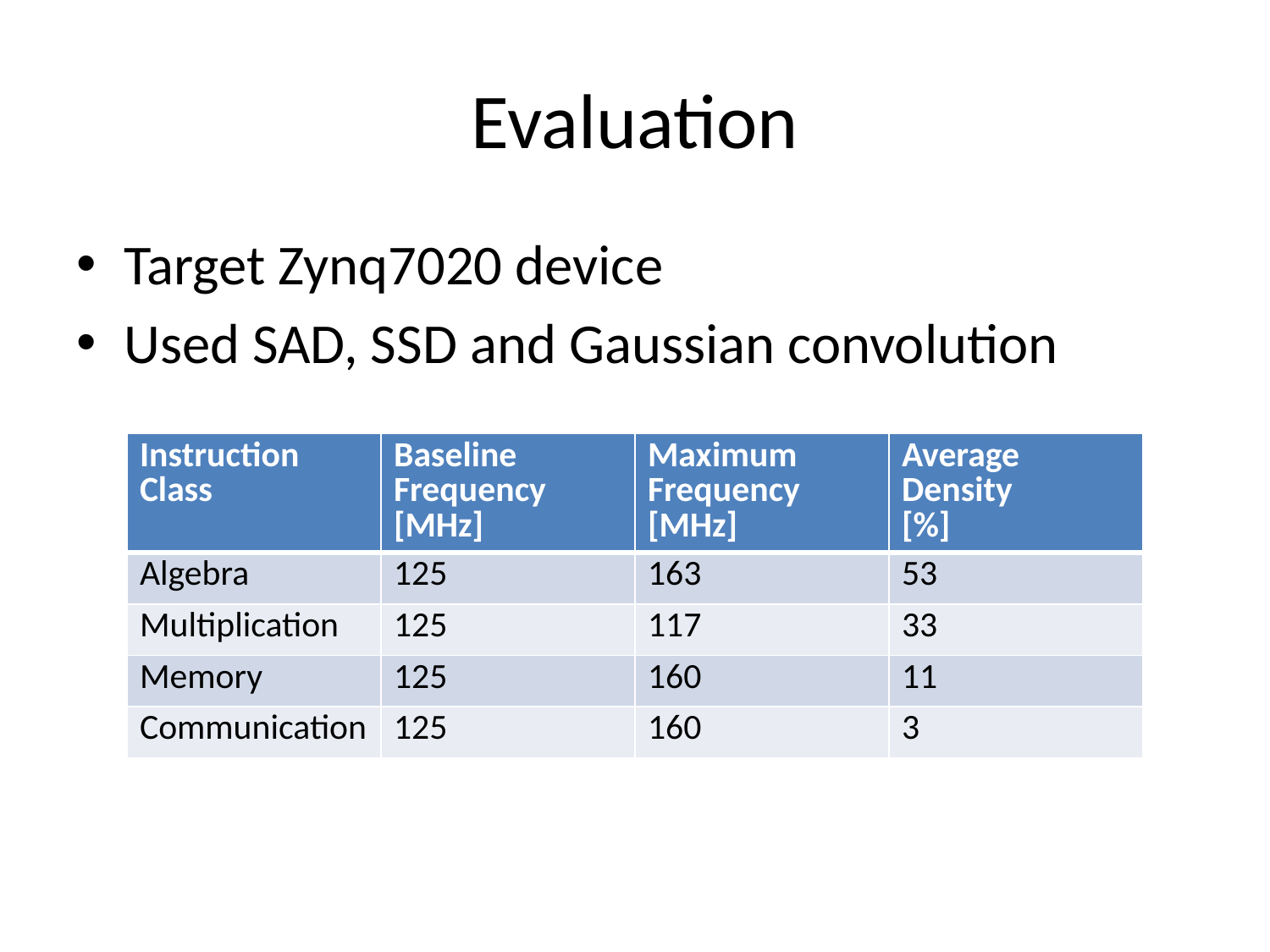

# Evaluation
Target Zynq7020 device
Used SAD, SSD and Gaussian convolution
| Instruction Class | Baseline Frequency [MHz] | Maximum Frequency [MHz] | Average Density [%] |
| --- | --- | --- | --- |
| Algebra | 125 | 163 | 53 |
| Multiplication | 125 | 117 | 33 |
| Memory | 125 | 160 | 11 |
| Communication | 125 | 160 | 3 |